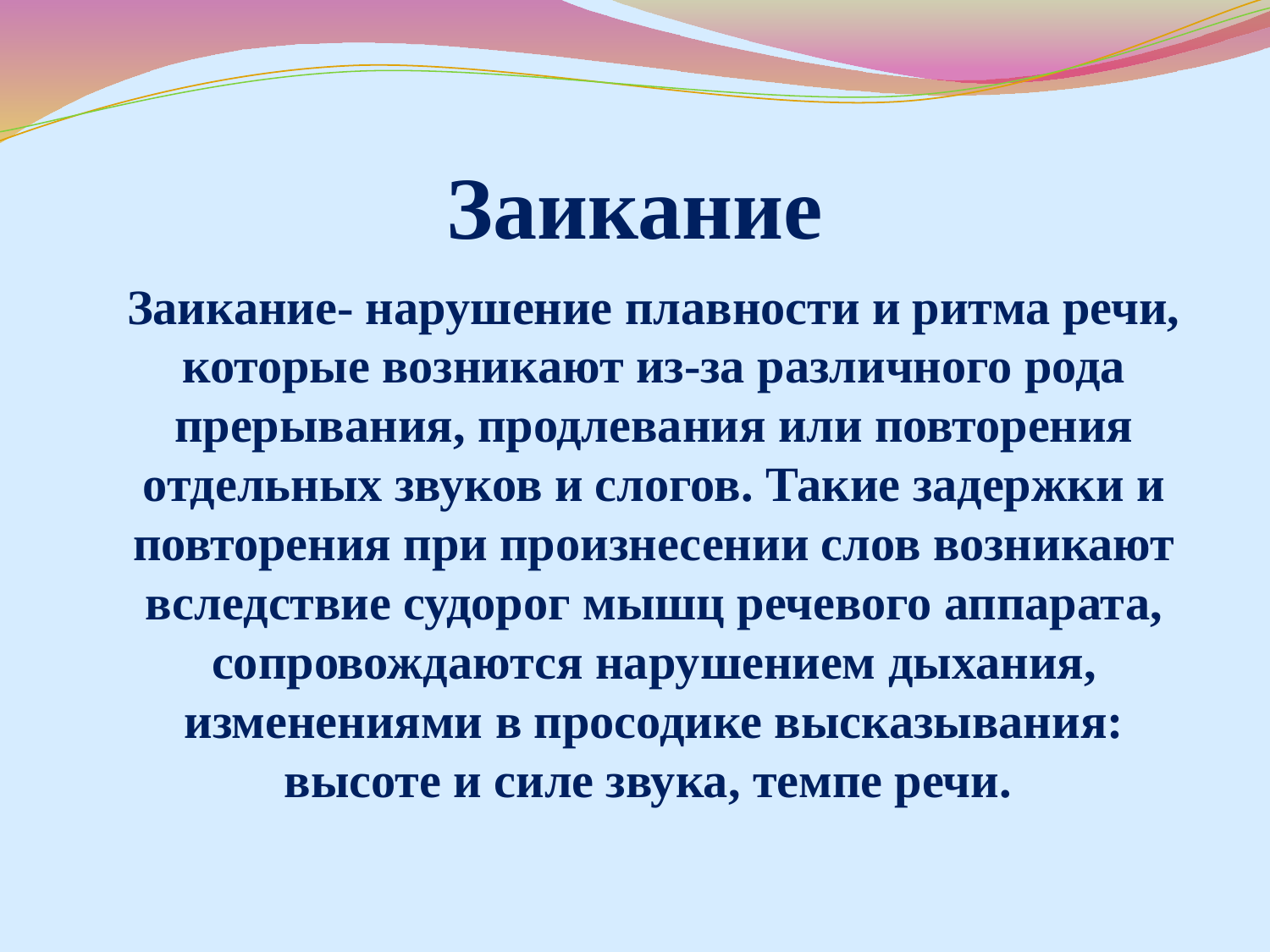

# Заикание
   Заикание- нарушение плавности и ритма речи, которые возникают из-за различного рода прерывания, продлевания или повторения отдельных звуков и слогов. Такие задержки и повторения при произнесении слов возникают вследствие судорог мышц речевого аппарата, сопровождаются нарушением дыхания, изменениями в просодике высказывания: высоте и силе звука, темпе речи.